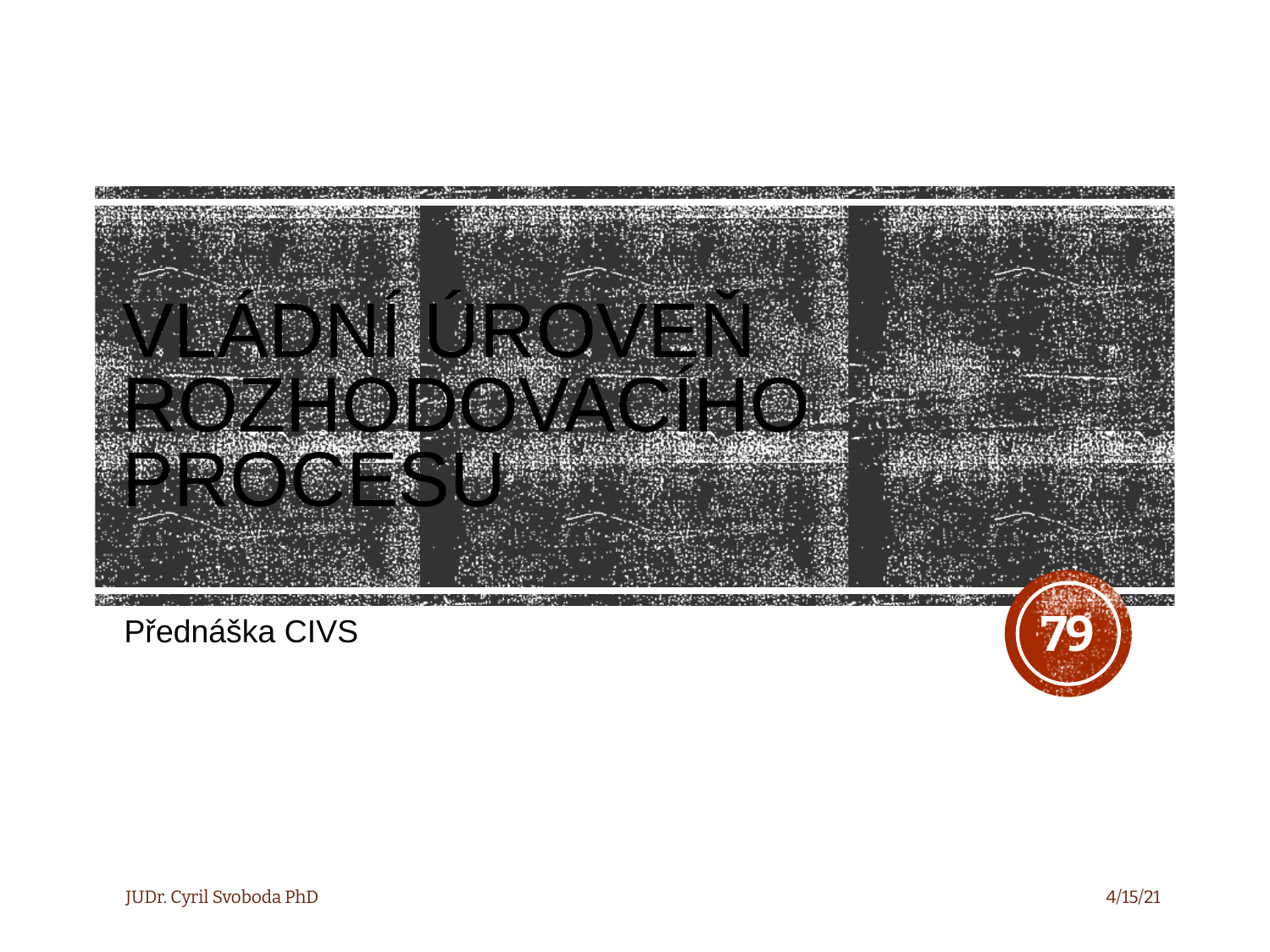

# Vládní úroveň rozhodovacího procesu
79
Přednáška CIVS
JUDr. Cyril Svoboda PhD
4/15/21